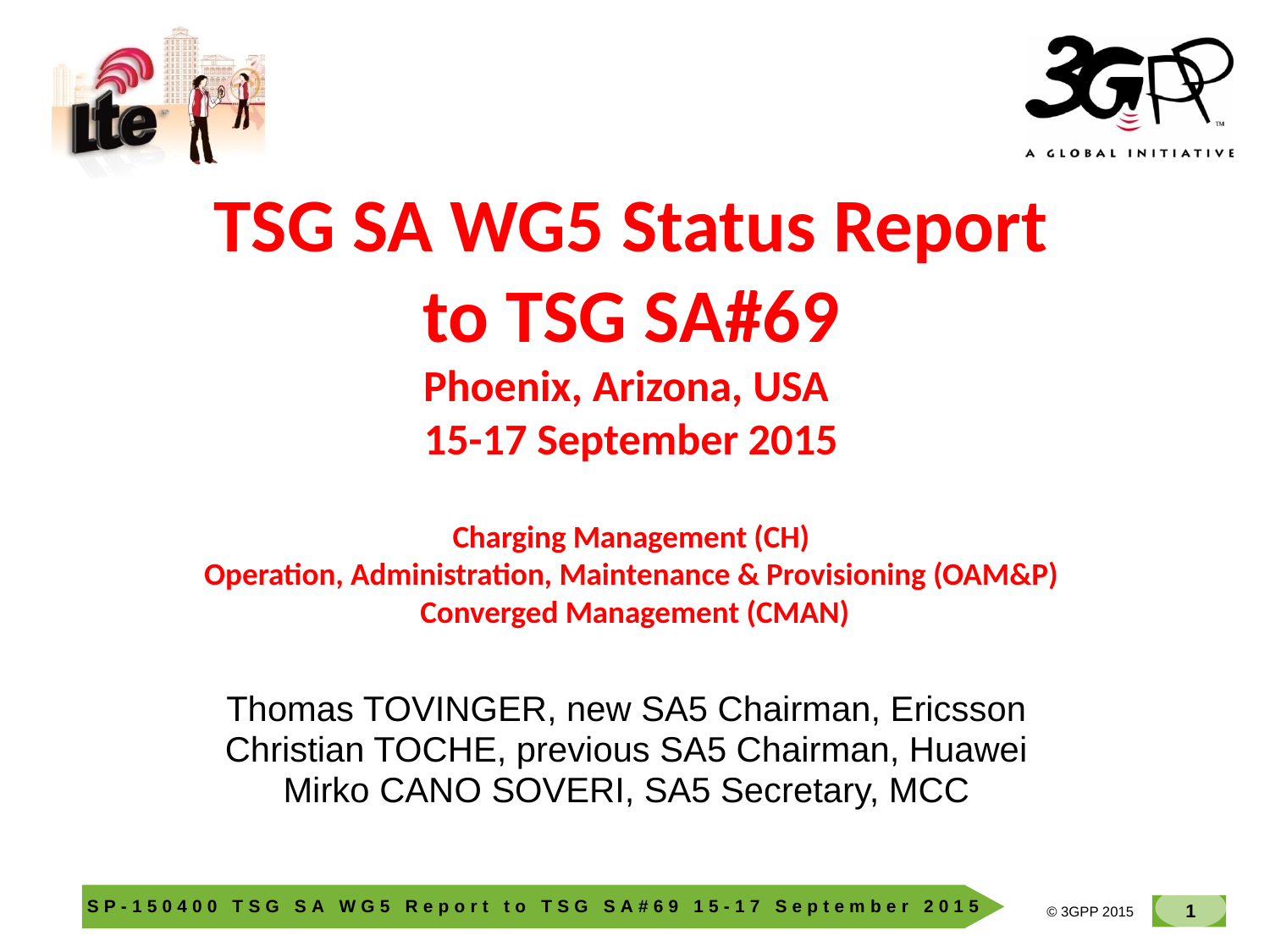

# TSG SA WG5 Status Report to TSG SA#69 Phoenix, Arizona, USA 15-17 September 2015 Charging Management (CH) Operation, Administration, Maintenance & Provisioning (OAM&P) Converged Management (CMAN)
Thomas TOVINGER, new SA5 Chairman, Ericsson
Christian TOCHE, previous SA5 Chairman, Huawei
Mirko CANO SOVERI, SA5 Secretary, MCC